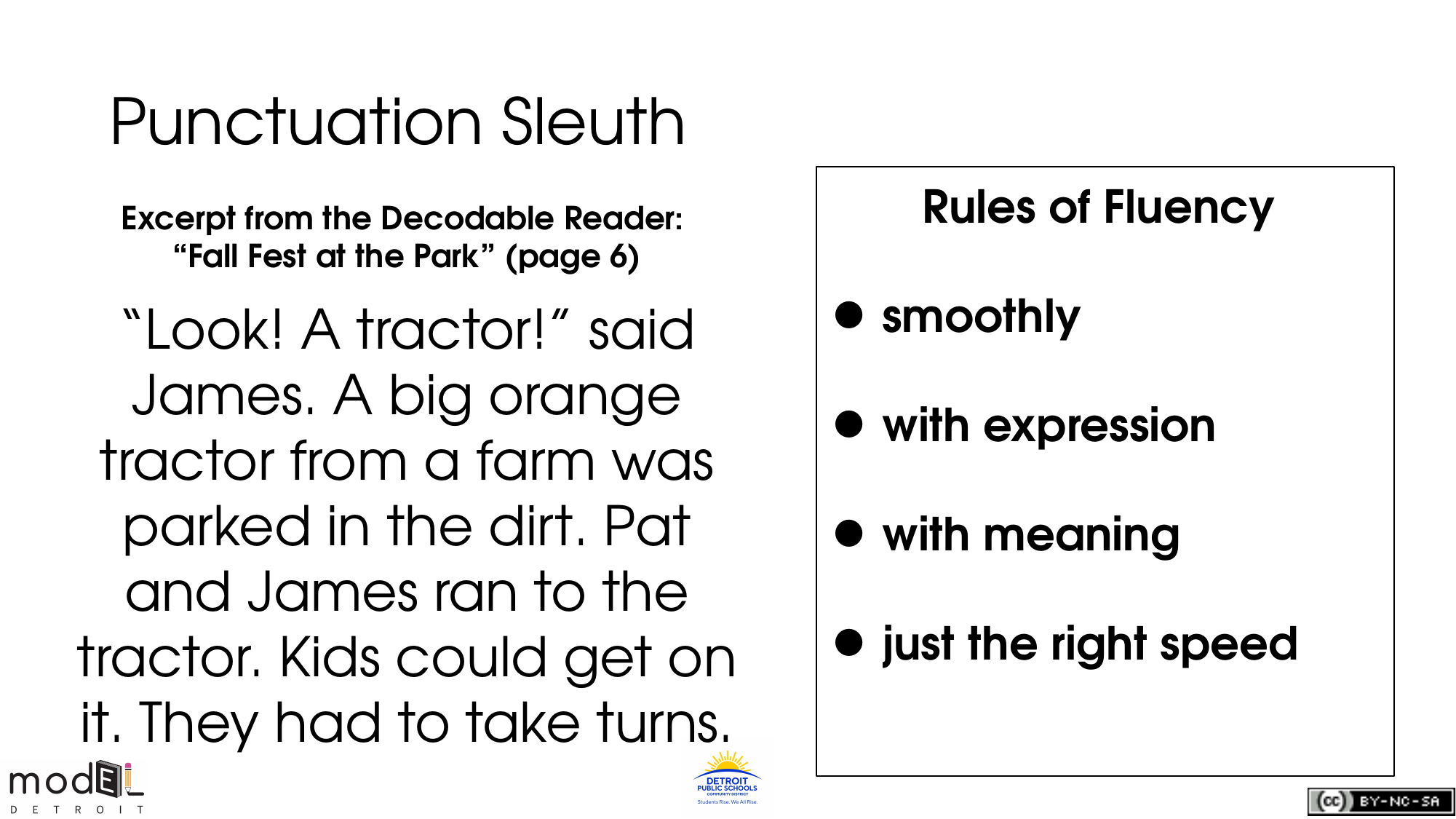

Punctuation Sleuth

Excerpt from the Decodable Reader:
“Fall Fest at the Park” (page 6)

“Look! A tractor!” said James. A big orange tractor from a farm was parked in the dirt. Pat and James ran to the tractor. Kids could get on it. They had to take turns.

Rules of Fluency

smoothly

with expression

with meaning

just the right speed